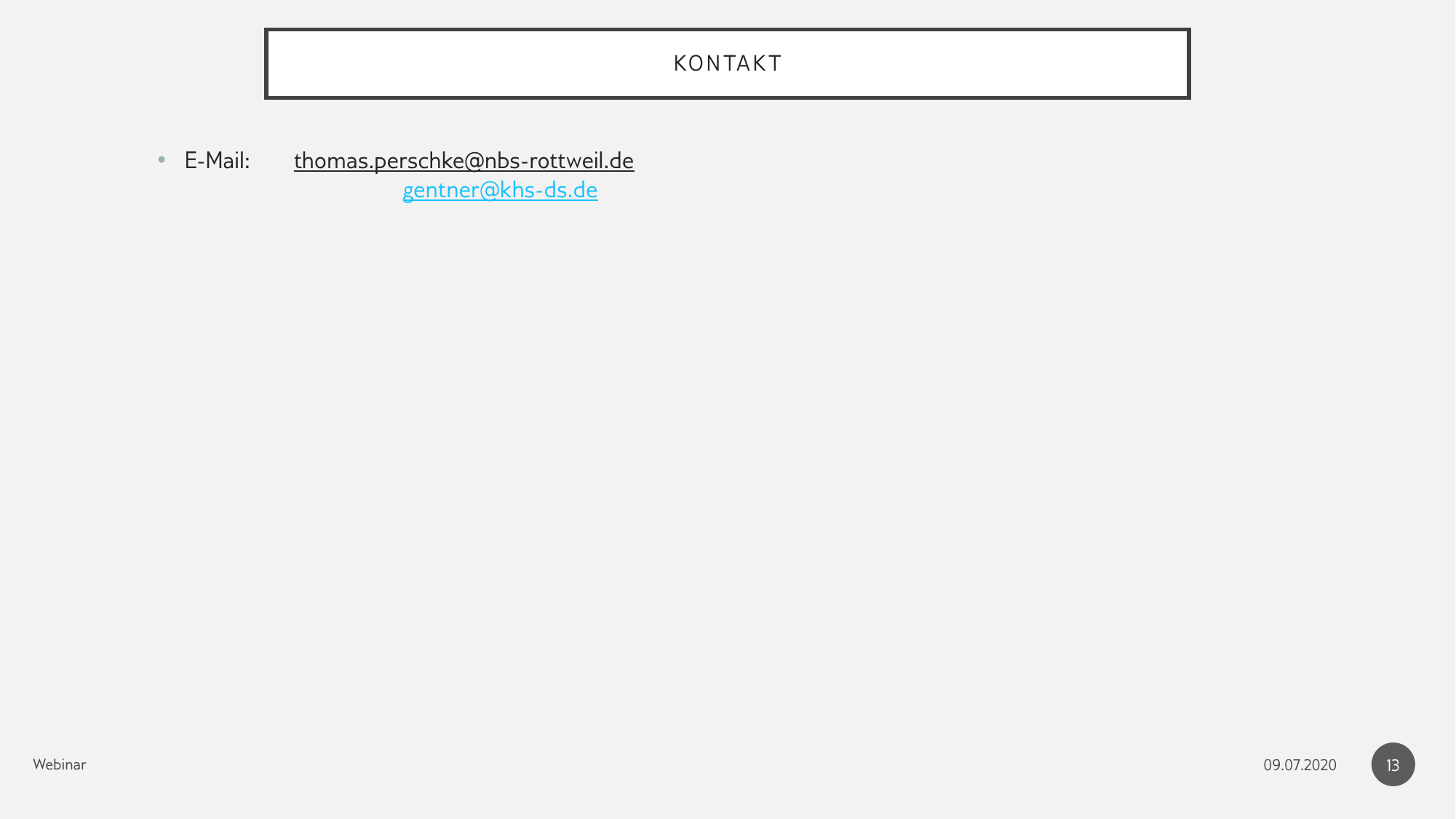

# KontAKT
E-Mail:	thomas.perschke@nbs-rottweil.de
		gentner@khs-ds.de

13
Webinar
09.07.2020